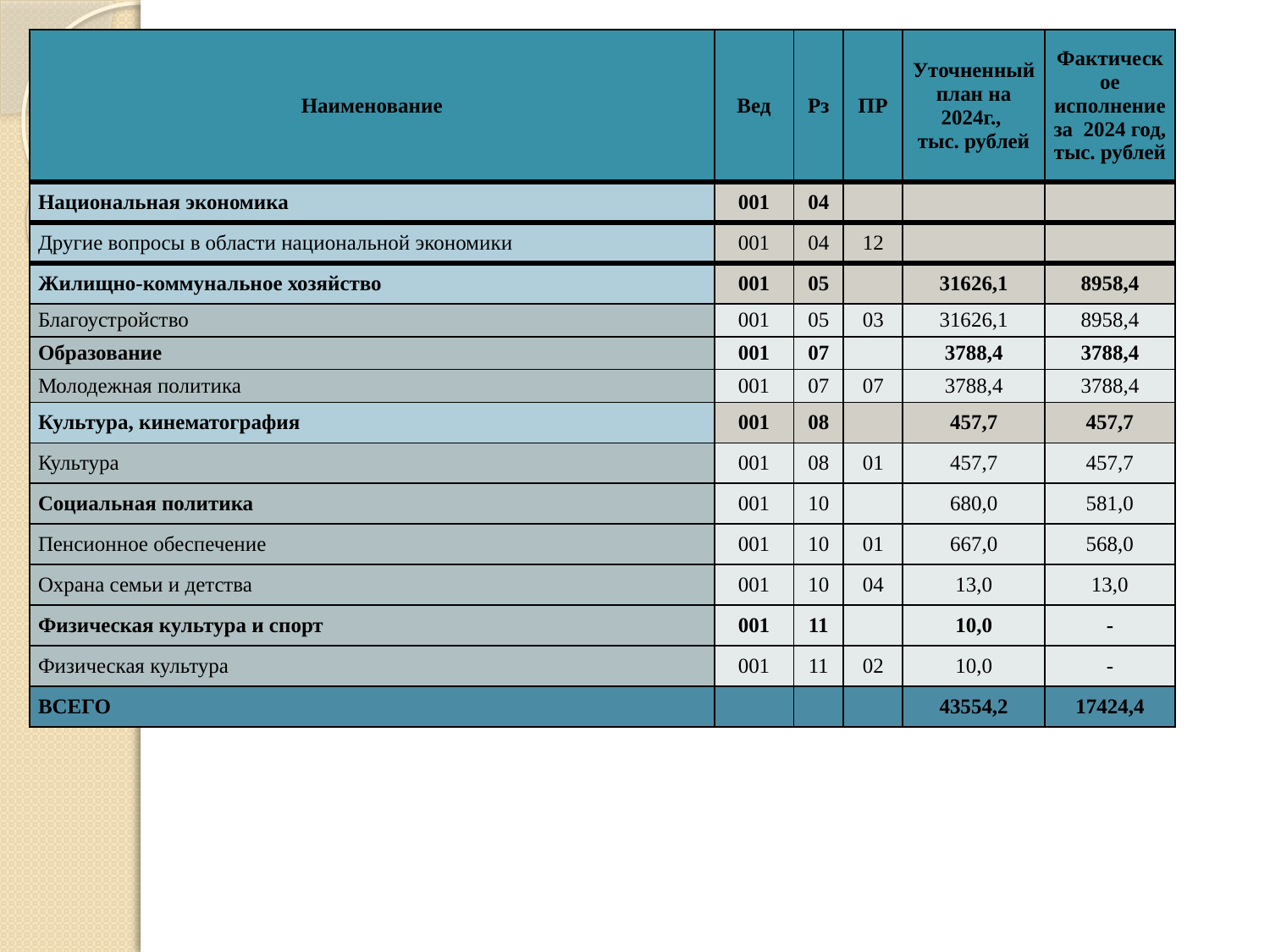

| Наименование | Вед | Рз | ПР | Уточненный план на 2024г., тыс. рублей | Фактическое исполнение за 2024 год, тыс. рублей |
| --- | --- | --- | --- | --- | --- |
| Национальная экономика | 001 | 04 |  |  |  |
| Другие вопросы в области национальной экономики | 001 | 04 | 12 |  |  |
| Жилищно-коммунальное хозяйство | 001 | 05 |  | 31626,1 | 8958,4 |
| Благоустройство | 001 | 05 | 03 | 31626,1 | 8958,4 |
| Образование | 001 | 07 |  | 3788,4 | 3788,4 |
| Молодежная политика | 001 | 07 | 07 | 3788,4 | 3788,4 |
| Культура, кинематография | 001 | 08 |  | 457,7 | 457,7 |
| Культура | 001 | 08 | 01 | 457,7 | 457,7 |
| Социальная политика | 001 | 10 |  | 680,0 | 581,0 |
| Пенсионное обеспечение | 001 | 10 | 01 | 667,0 | 568,0 |
| Охрана семьи и детства | 001 | 10 | 04 | 13,0 | 13,0 |
| Физическая культура и спорт | 001 | 11 |  | 10,0 | - |
| Физическая культура | 001 | 11 | 02 | 10,0 | - |
| ВСЕГО |  |  |  | 43554,2 | 17424,4 |